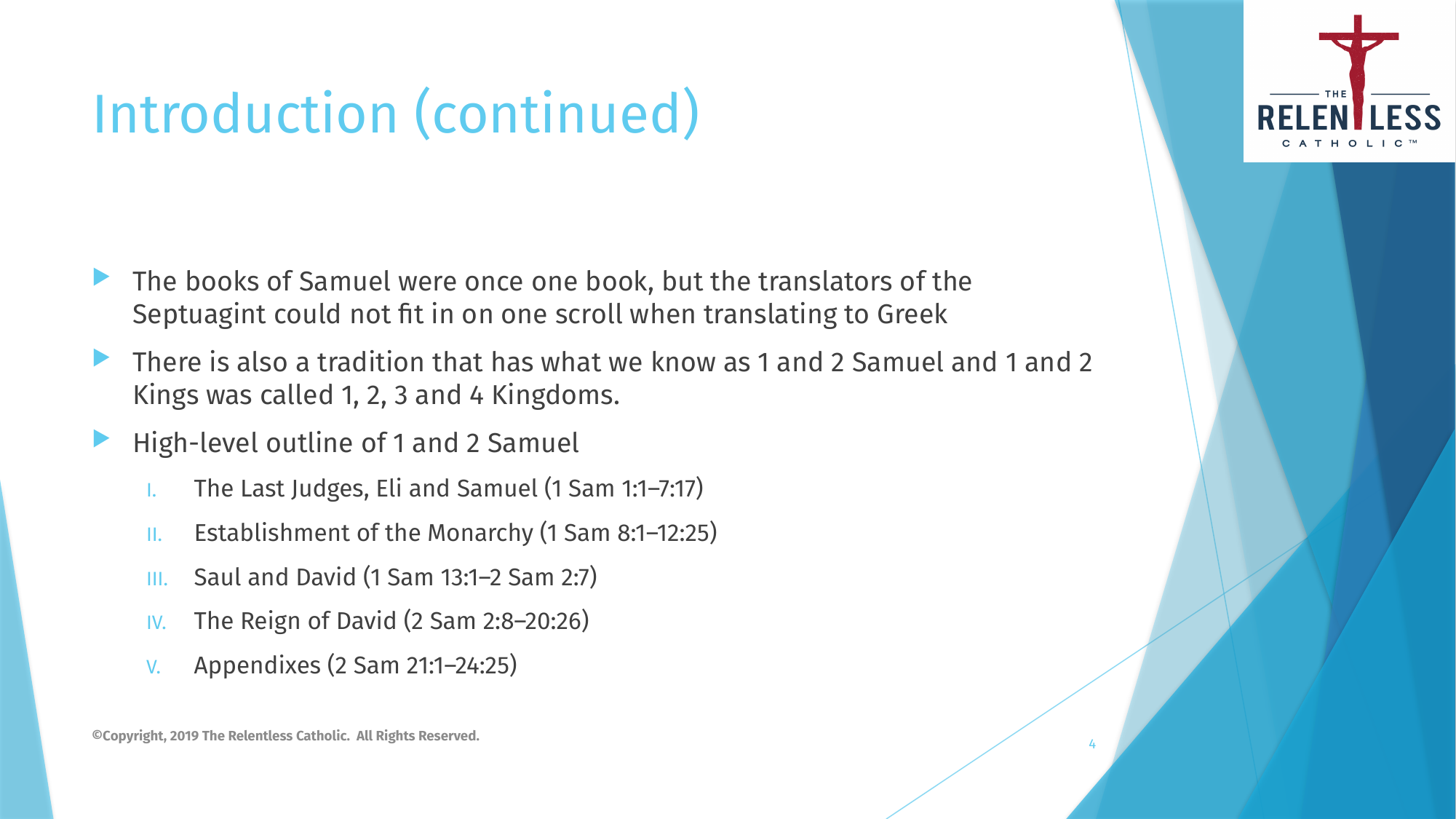

# Introduction (continued)
The books of Samuel were once one book, but the translators of the Septuagint could not fit in on one scroll when translating to Greek
There is also a tradition that has what we know as 1 and 2 Samuel and 1 and 2 Kings was called 1, 2, 3 and 4 Kingdoms.
High-level outline of 1 and 2 Samuel
The Last Judges, Eli and Samuel (1 Sam 1:1–7:17)
Establishment of the Monarchy (1 Sam 8:1–12:25)
Saul and David (1 Sam 13:1–2 Sam 2:7)
The Reign of David (2 Sam 2:8–20:26)
Appendixes (2 Sam 21:1–24:25)
©Copyright, 2019 The Relentless Catholic.  All Rights Reserved.

4